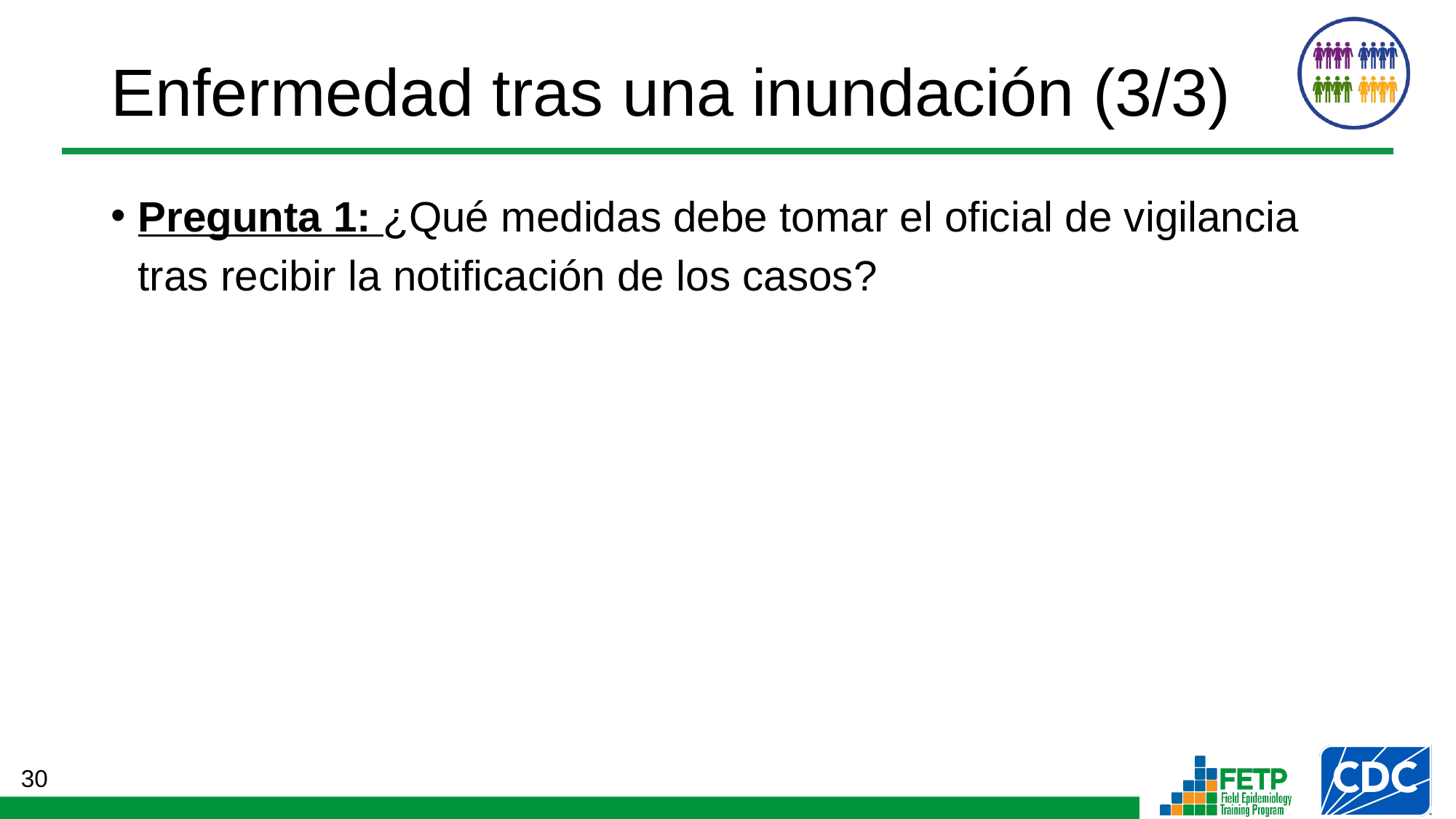

# Enfermedad tras una inundación (3/3)
Pregunta 1: ¿Qué medidas debe tomar el oficial de vigilancia tras recibir la notificación de los casos?